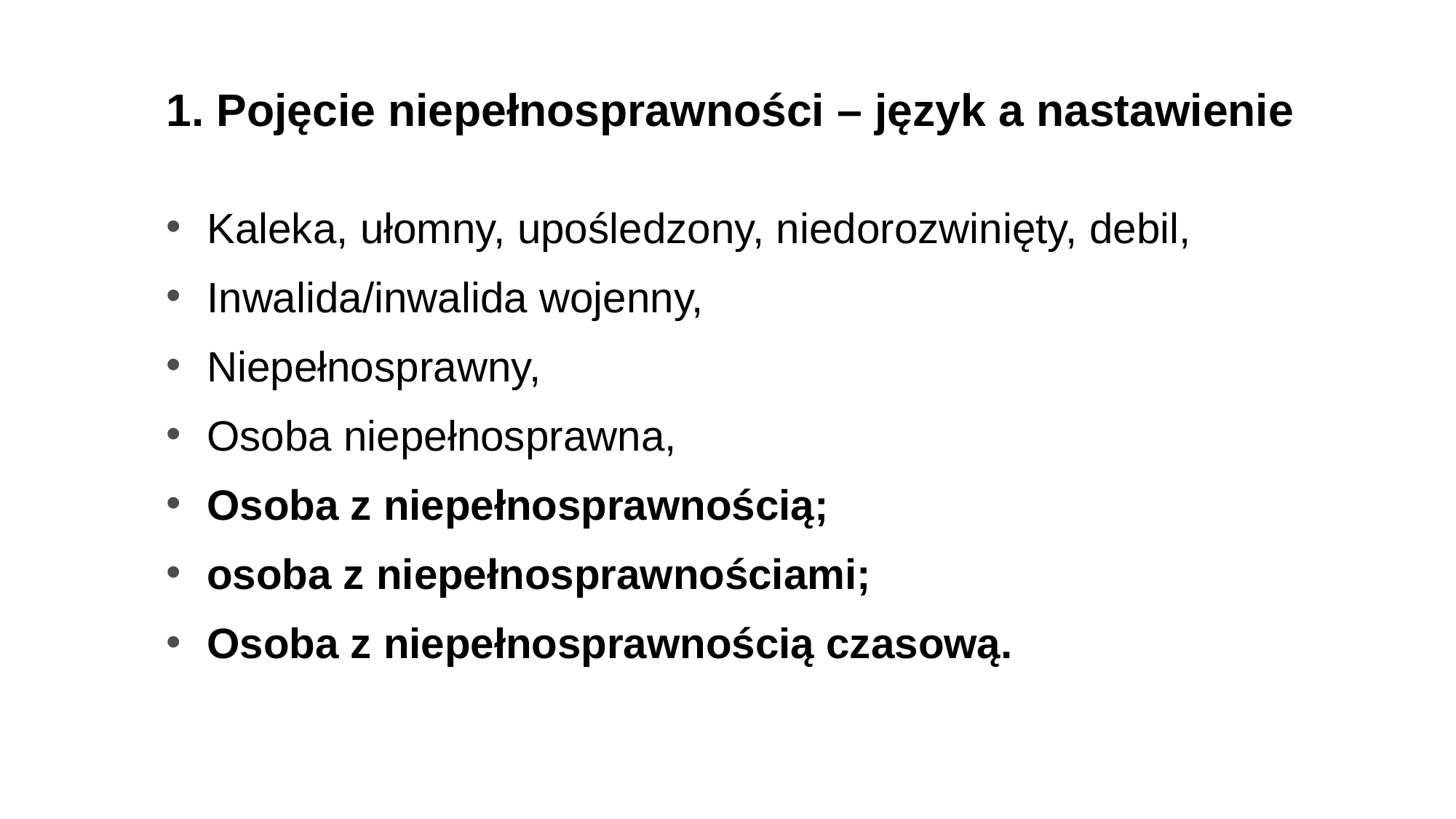

# 1. Pojęcie niepełnosprawności – język a nastawienie
Kaleka, ułomny, upośledzony, niedorozwinięty, debil,
Inwalida/inwalida wojenny,
Niepełnosprawny,
Osoba niepełnosprawna,
Osoba z niepełnosprawnością;
osoba z niepełnosprawnościami;
Osoba z niepełnosprawnością czasową.